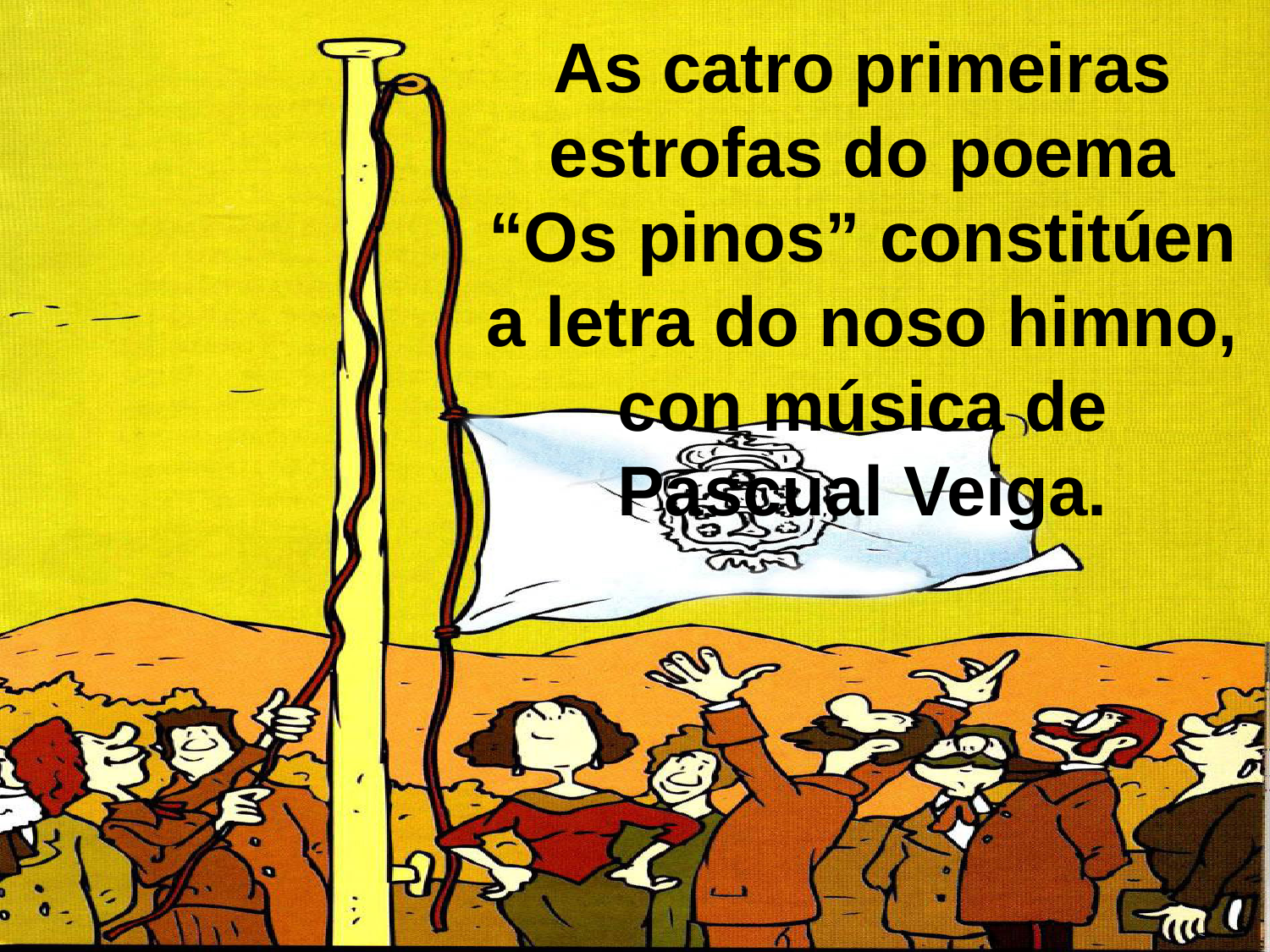

As catro primeiras estrofas do poema “Os pinos” constitúen a letra do noso himno, con música de Pascual Veiga.